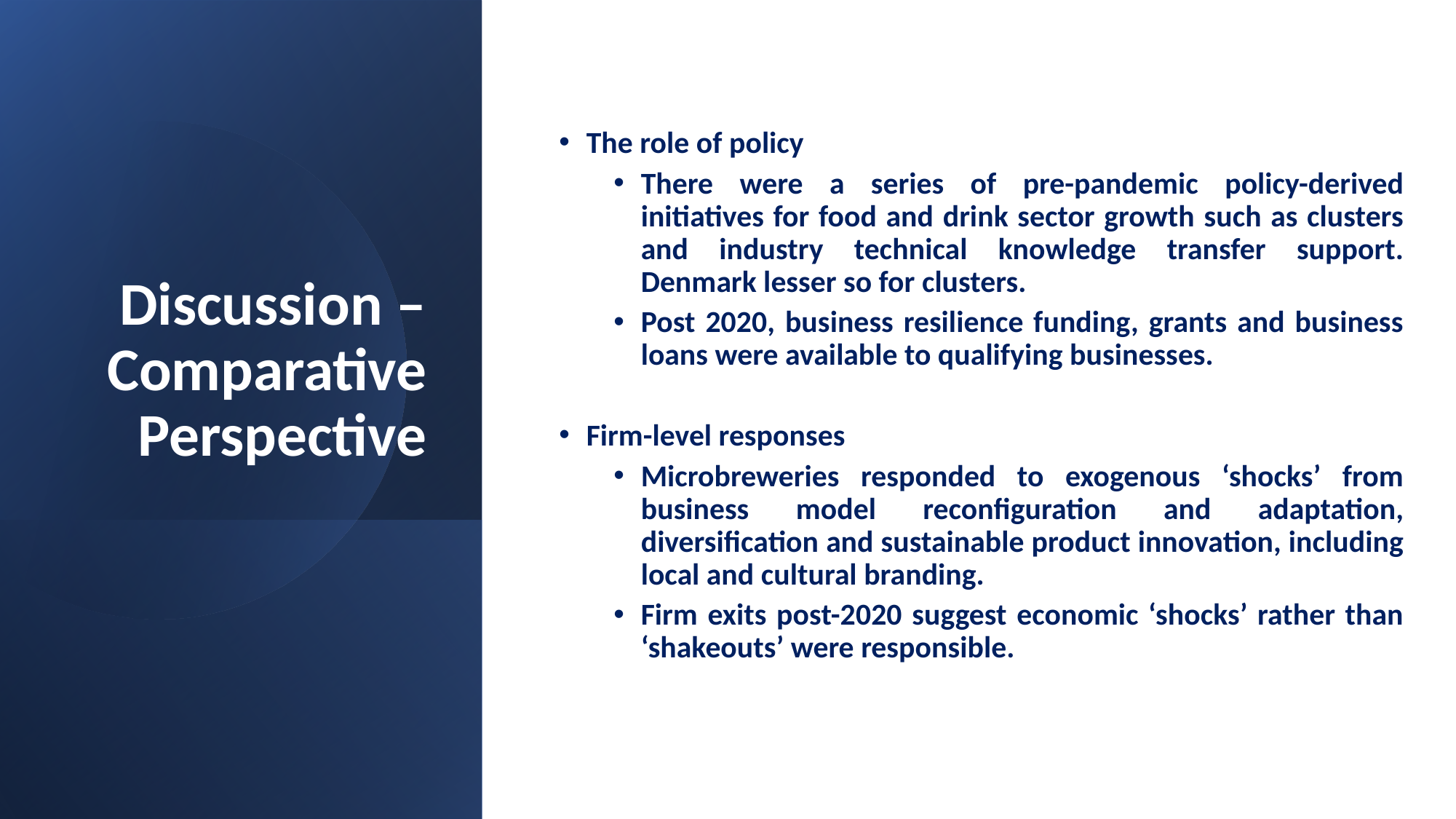

# Discussion – Comparative Perspective

The role of policy
There were a series of pre-pandemic policy-derived initiatives for food and drink sector growth such as clusters and industry technical knowledge transfer support. Denmark lesser so for clusters.
Post 2020, business resilience funding, grants and business loans were available to qualifying businesses.

Firm-level responses
Microbreweries responded to exogenous ‘shocks’ from business model reconfiguration and adaptation, diversification and sustainable product innovation, including local and cultural branding.
Firm exits post-2020 suggest economic ‘shocks’ rather than ‘shakeouts’ were responsible.